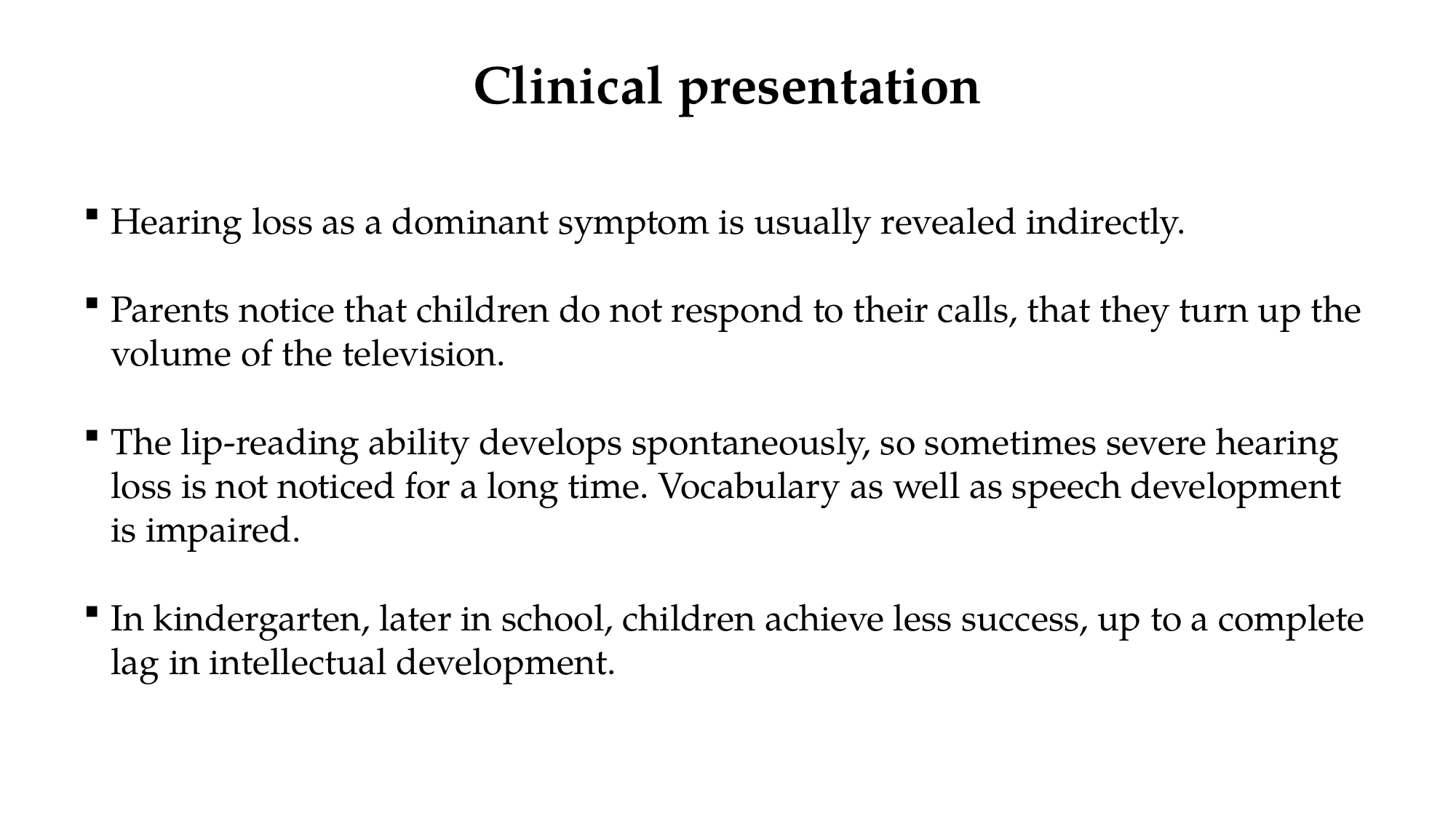

Clinical presentation
Hearing loss as a dominant symptom is usually revealed indirectly.

Parents notice that children do not respond to their calls, that they turn up the volume of the television.

The lip-reading ability develops spontaneously, so sometimes severe hearing loss is not noticed for a long time. Vocabulary as well as speech development is impaired.

In kindergarten, later in school, children achieve less success, up to a complete lag in intellectual development.